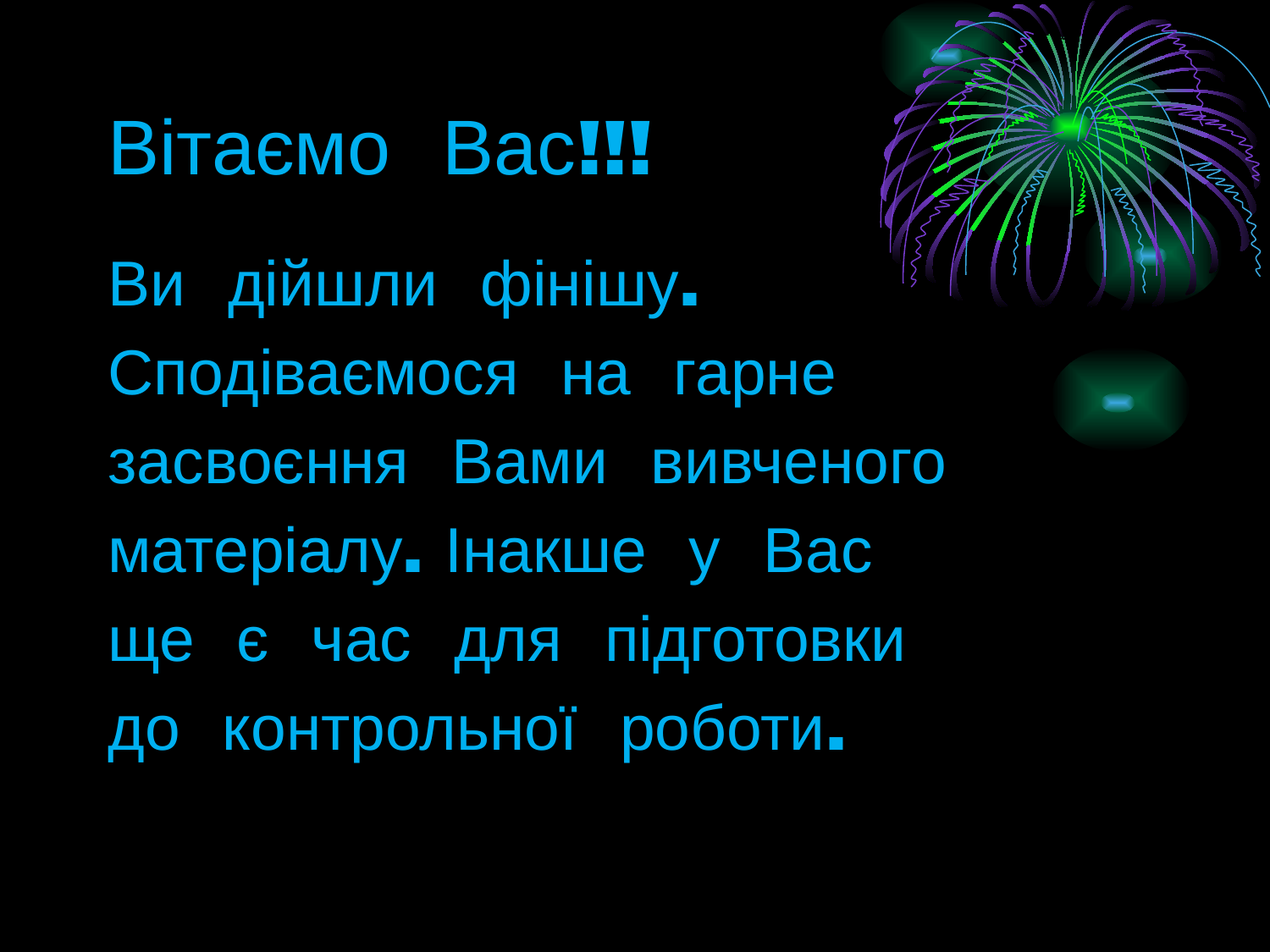

# Вітаємо  Вас!!!
Ви  дійшли  фінішу.
Сподіваємося  на  гарне
засвоєння  Вами  вивченого
матеріалу. Інакше  у  Вас
ще  є  час  для  підготовки
до  контрольної  роботи.